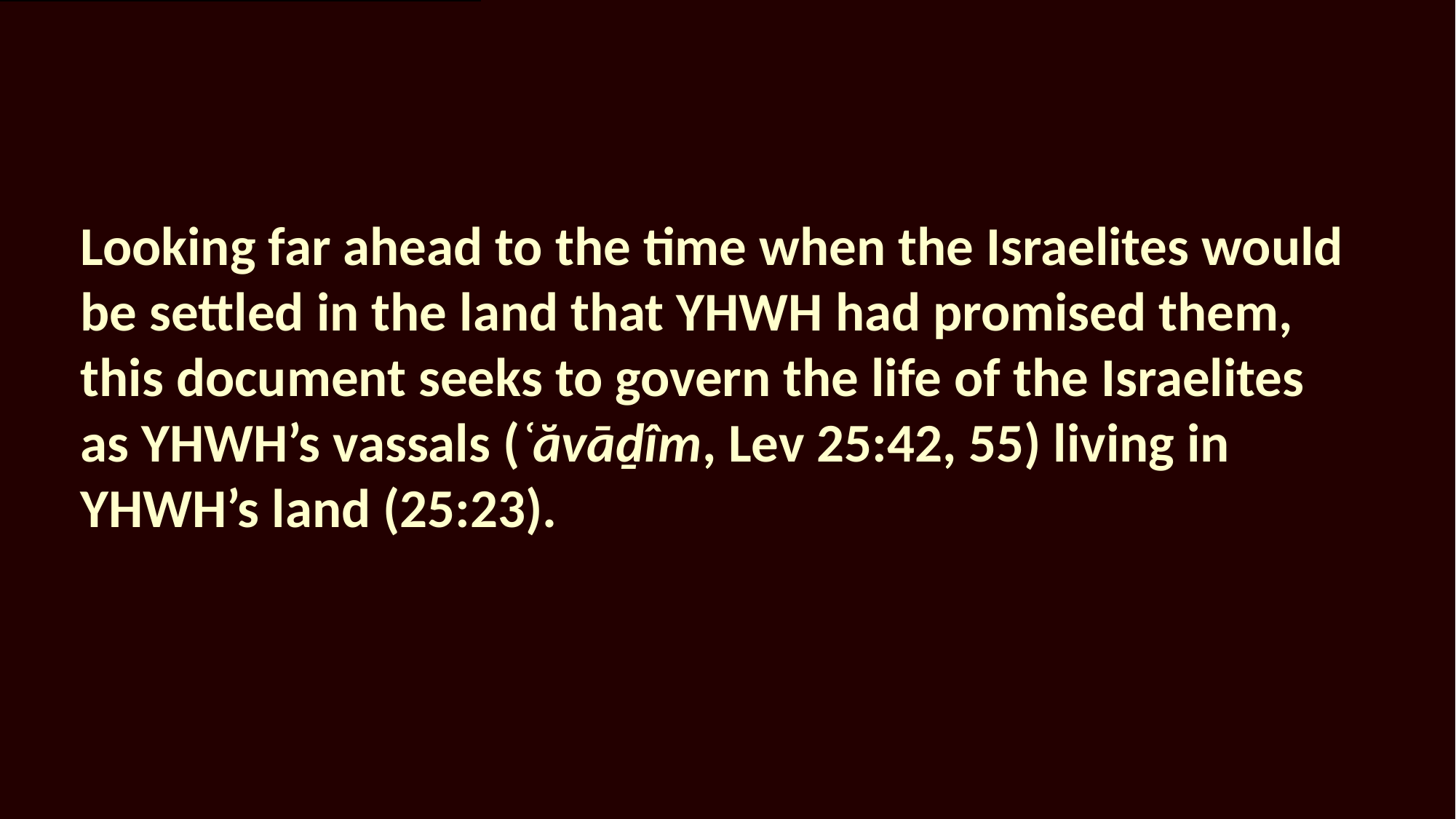

#
Looking far ahead to the time when the Israelites would be settled in the land that YHWH had promised them, this document seeks to govern the life of the Israelites as YHWH’s vassals (ʿăvāḏîm, Lev 25:42, 55) living in YHWH’s land (25:23).